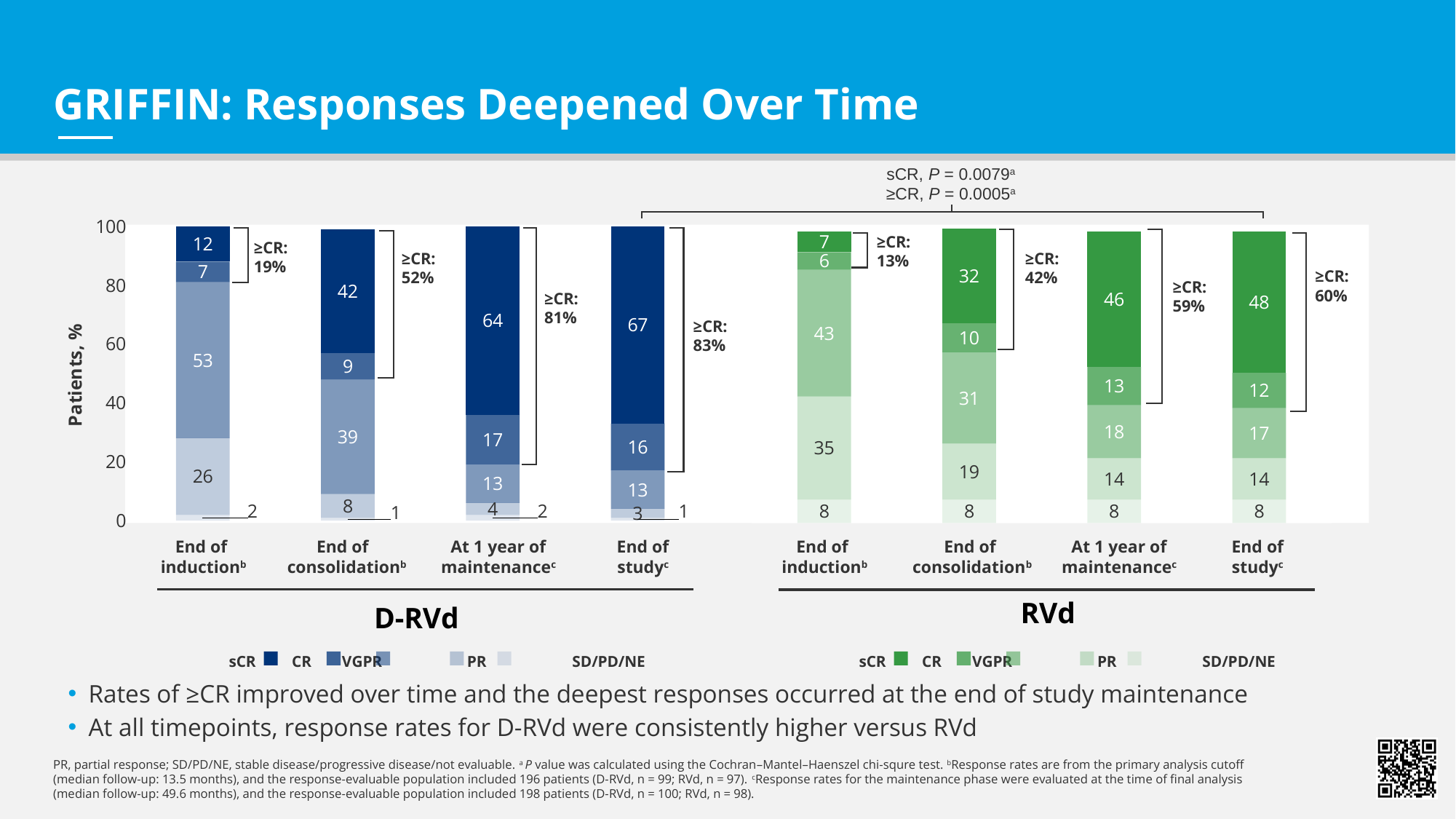

# GRIFFIN: Responses Deepened Over Time
sCR, P = 0.0079a
≥CR, P = 0.0005a

### Chart

| Category | SD/PD/NE | PR | VGPR | CR | sCR |
|---|---|---|---|---|---|
| End of
induction | 2.0 | 26.0 | 53.0 | 7.0 | 12.0 |
| End of
consolidation | 1.0 | 8.0 | 39.0 | 9.0 | 42.0 |
| Maintenance
at 12 mo | 2.0 | 4.0 | 13.0 | 17.0 | 64.0 |
| End of maintenance | 1.0 | 3.0 | 13.0 | 16.0 | 67.0 |

### Chart

| Category | SD/PD/NE | PR | VGPR | CR | sCR |
|---|---|---|---|---|---|
| End of
induction | 8.0 | 35.0 | 43.0 | 6.0 | 7.0 |
| End of
consolidation | 8.0 | 19.0 | 31.0 | 10.0 | 32.0 |
| Maintenance
at 12 mo | 8.0 | 14.0 | 18.0 | 13.0 | 46.0 |
| End of maintenance | 8.0 | 14.0 | 17.0 | 12.0 | 48.0 |

≥CR:
13%

≥CR:
19%
≥CR:
52%
≥CR:
42%
≥CR:
60%
≥CR:
59%
≥CR:
81%
≥CR:
83%
End of
inductionb
End of
consolidationb
At 1 year of
maintenancec
End of
studyc
End of
inductionb
End of
consolidationb
At 1 year of
maintenancec
End of
studyc
RVd
D-RVd
sCR         CR	 VGPR	     PR	    SD/PD/NE

sCR         CR	 VGPR	     PR	    SD/PD/NE

Rates of ≥CR improved over time and the deepest responses occurred at the end of study maintenance
At all timepoints, response rates for D-RVd were consistently higher versus RVd
PR, partial response; SD/PD/NE, stable disease/progressive disease/not evaluable. a P value was calculated using the Cochran–Mantel–Haenszel chi-squre test. bResponse rates are from the primary analysis cutoff (median follow-up: 13.5 months), and the response-evaluable population included 196 patients (D-RVd, n = 99; RVd, n = 97). cResponse rates for the maintenance phase were evaluated at the time of final analysis (median follow-up: 49.6 months), and the response-evaluable population included 198 patients (D-RVd, n = 100; RVd, n = 98).